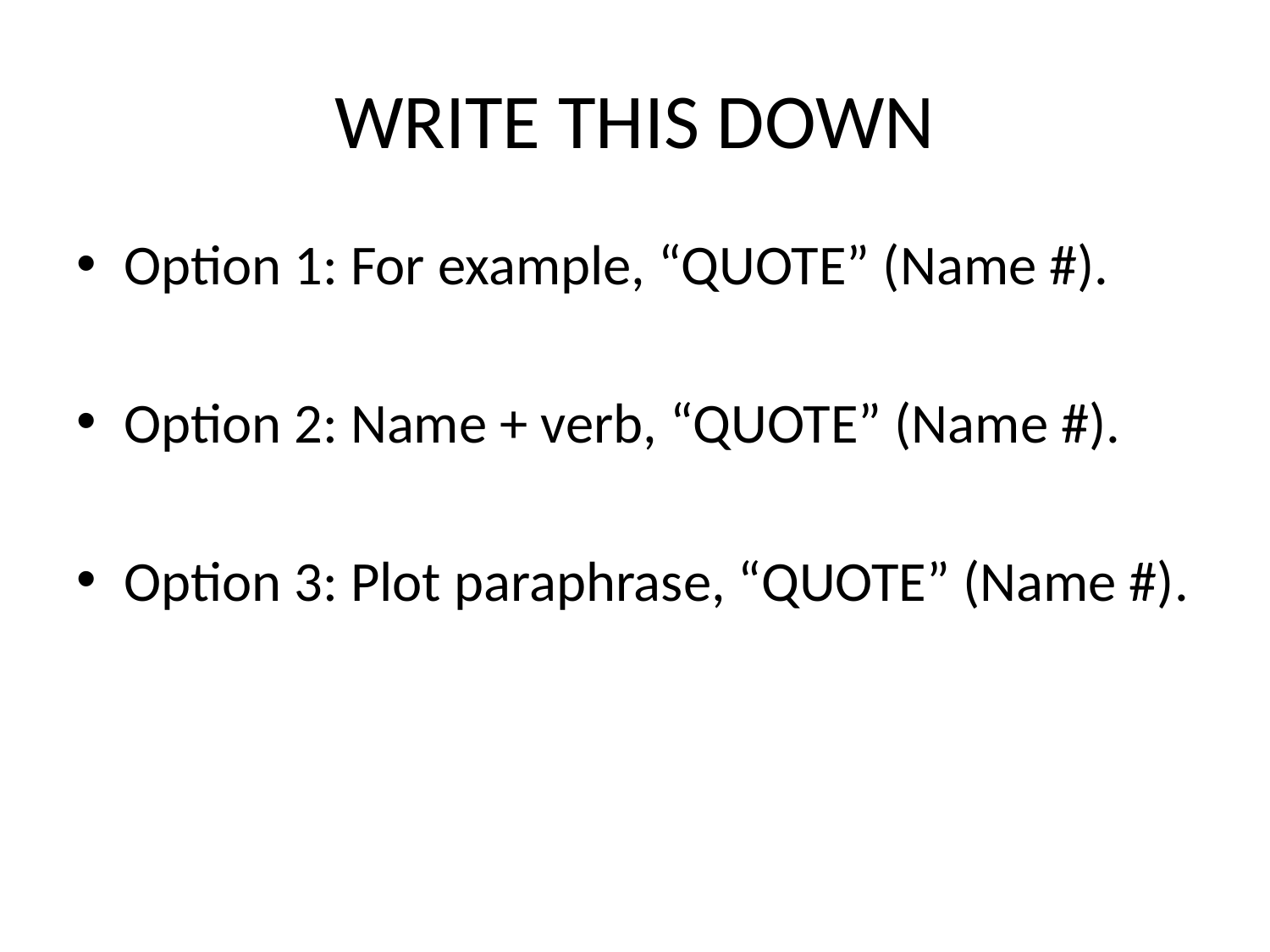

# WRITE THIS DOWN
Option 1: For example, “QUOTE” (Name #).

Option 2: Name + verb, “QUOTE” (Name #).

Option 3: Plot paraphrase, “QUOTE” (Name #).